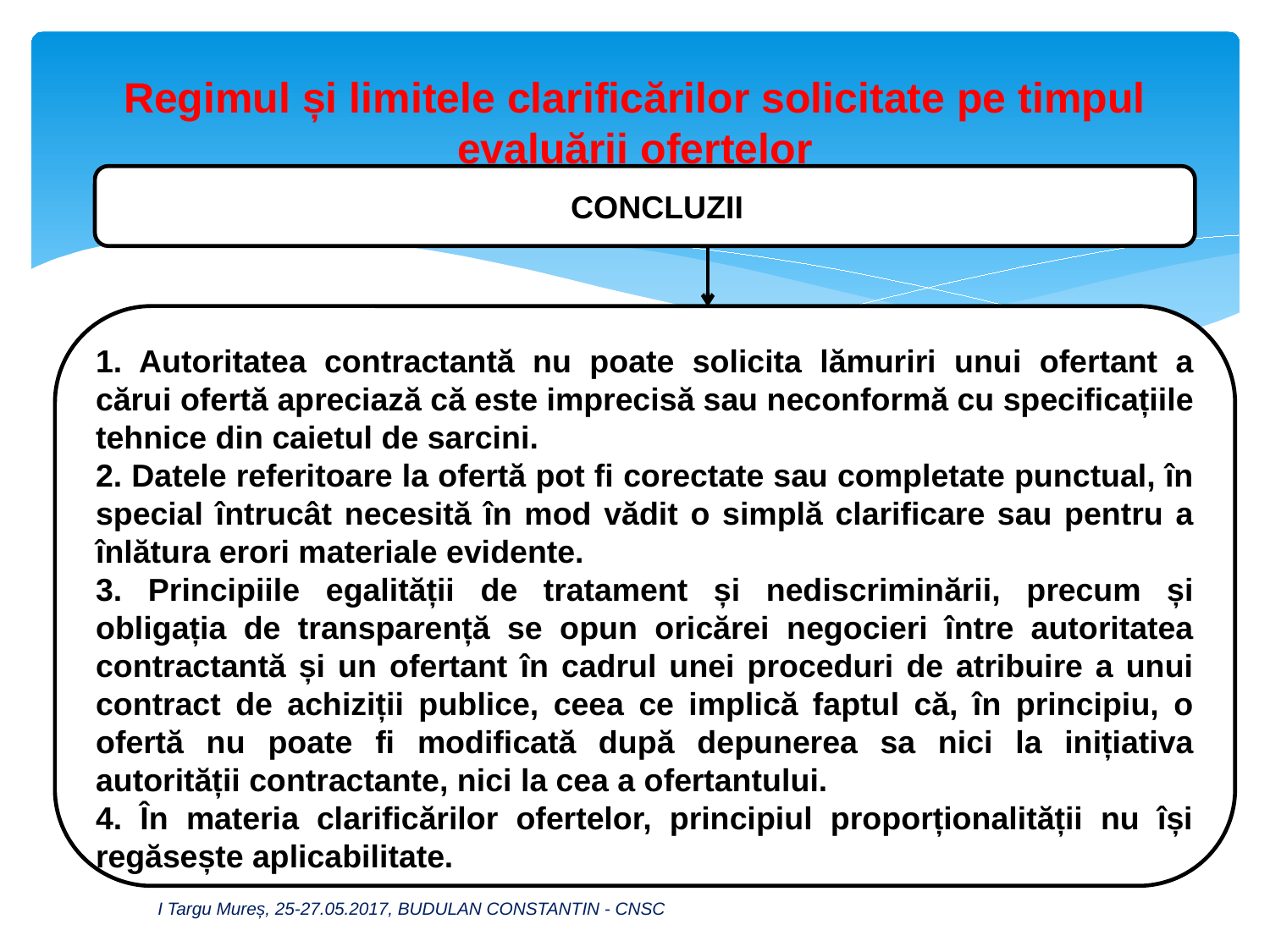

# Regimul și limitele clarificărilor solicitate pe timpul evaluării ofertelor
CONCLUZII
1. Autoritatea contractantă nu poate solicita lămuriri unui ofertant a cărui ofertă apreciază că este imprecisă sau neconformă cu specificațiile tehnice din caietul de sarcini.
2. Datele referitoare la ofertă pot fi corectate sau completate punctual, în special întrucât necesită în mod vădit o simplă clarificare sau pentru a înlătura erori materiale evidente.
3. Principiile egalității de tratament și nediscriminării, precum și obligația de transparență se opun oricărei negocieri între autoritatea contractantă și un ofertant în cadrul unei proceduri de atribuire a unui contract de achiziții publice, ceea ce implică faptul că, în principiu, o ofertă nu poate fi modificată după depunerea sa nici la inițiativa autorității contractante, nici la cea a ofertantului.
4. În materia clarificărilor ofertelor, principiul proporționalității nu își regăsește aplicabilitate.

I Targu Mureș, 25-27.05.2017, BUDULAN CONSTANTIN - CNSC